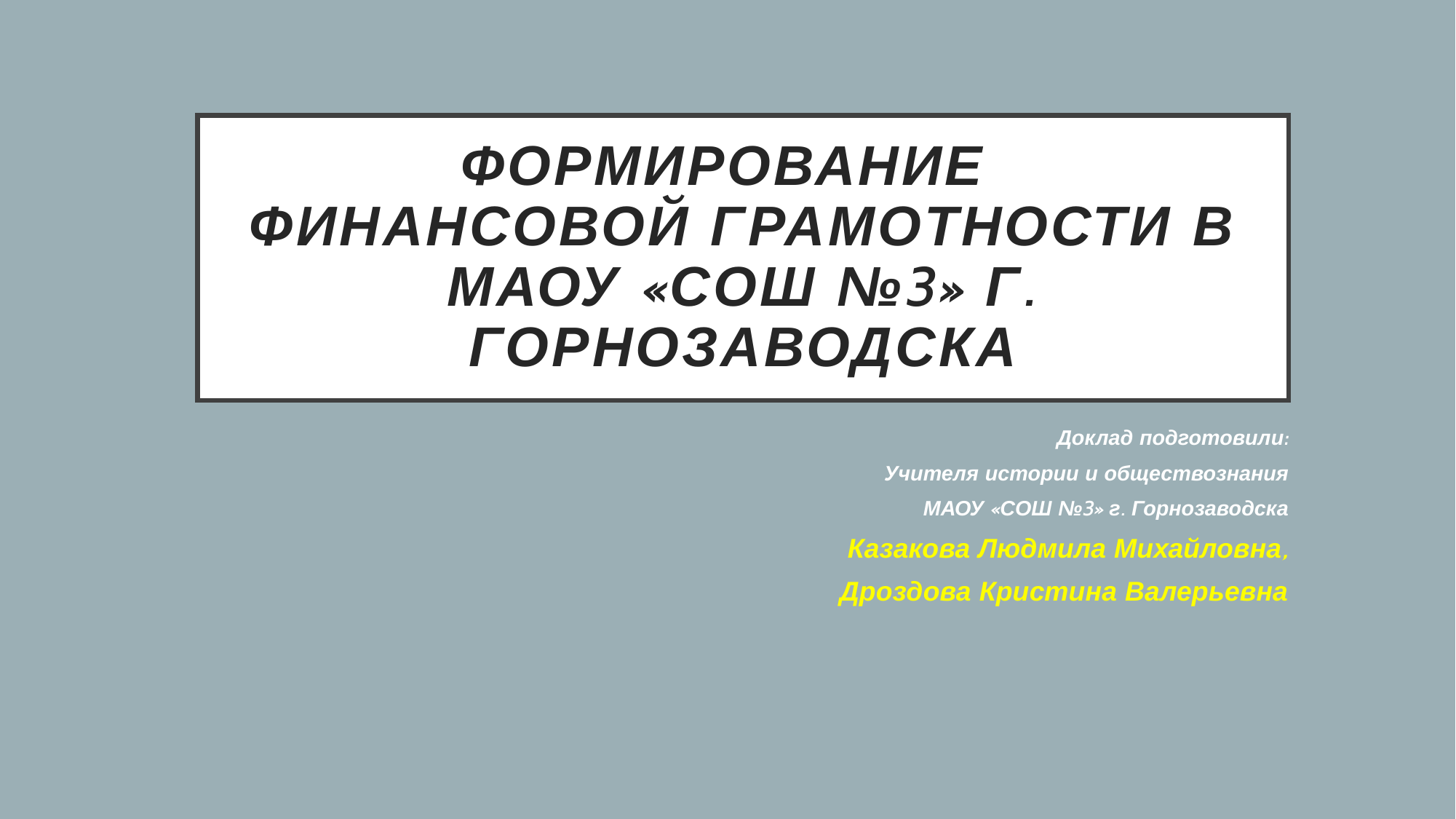

# Формирование   финансовой грамотности в МАОУ «СОШ №3» г. Горнозаводска
Доклад подготовили:
Учителя истории и обществознания
МАОУ «СОШ №3» г. Горнозаводска
Казакова Людмила Михайловна,
Дроздова Кристина Валерьевна